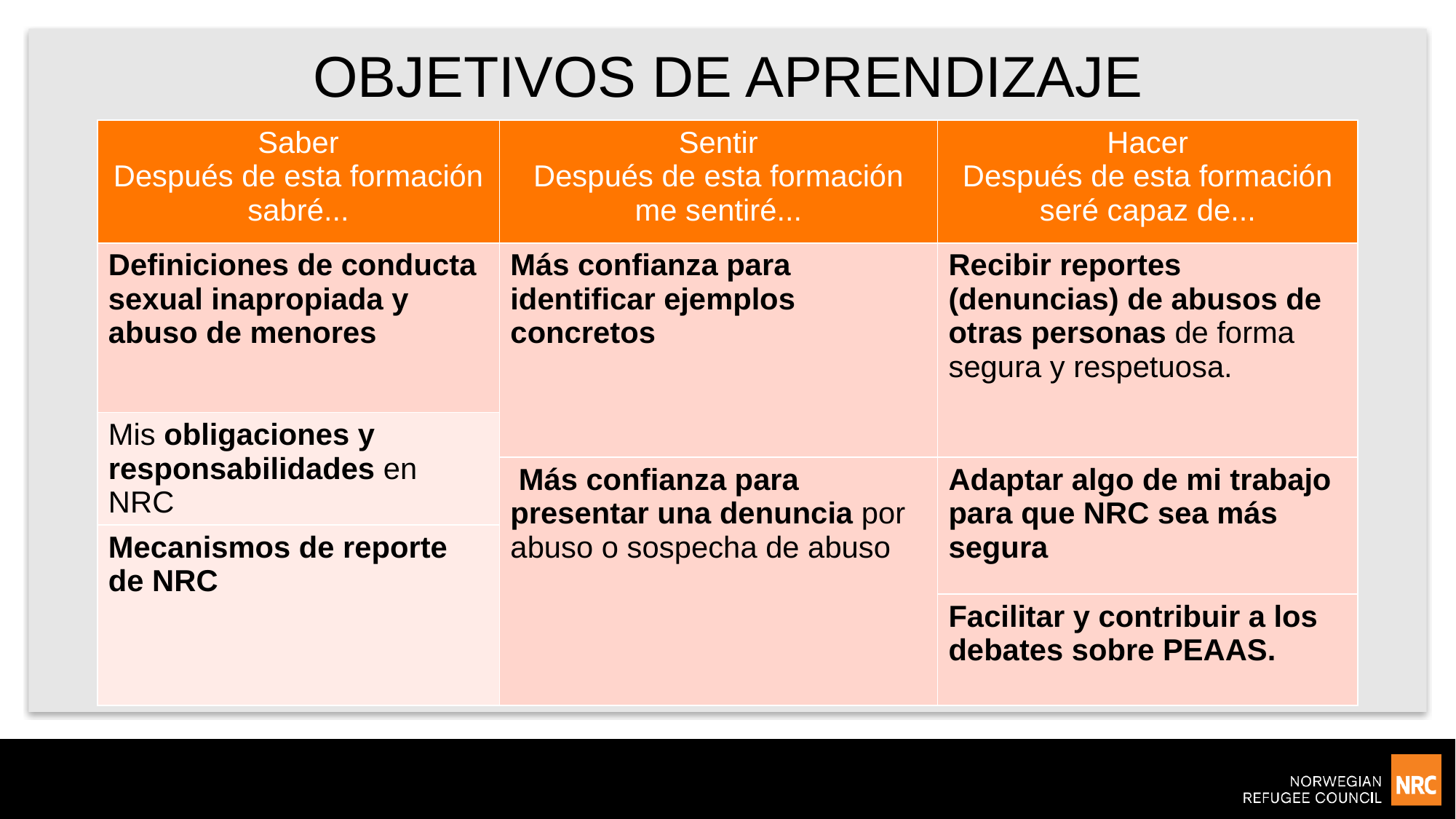

# OBJETIVOS DE APRENDIZAJE
| Saber Después de esta formación sabré... | Sentir Después de esta formación me sentiré... | Hacer Después de esta formación seré capaz de... |
| --- | --- | --- |
| Definiciones de conducta sexual inapropiada y abuso de menores | Más confianza para identificar ejemplos concretos | Recibir reportes (denuncias) de abusos de otras personas de forma segura y respetuosa. |
| Mis obligaciones y responsabilidades en NRC |  |  |
|  | Más confianza para presentar una denuncia por abuso o sospecha de abuso | Adaptar algo de mi trabajo para que NRC sea más segura |
| Mecanismos de reporte de NRC |  |  |
|  |  | Facilitar y contribuir a los debates sobre PEAAS. |